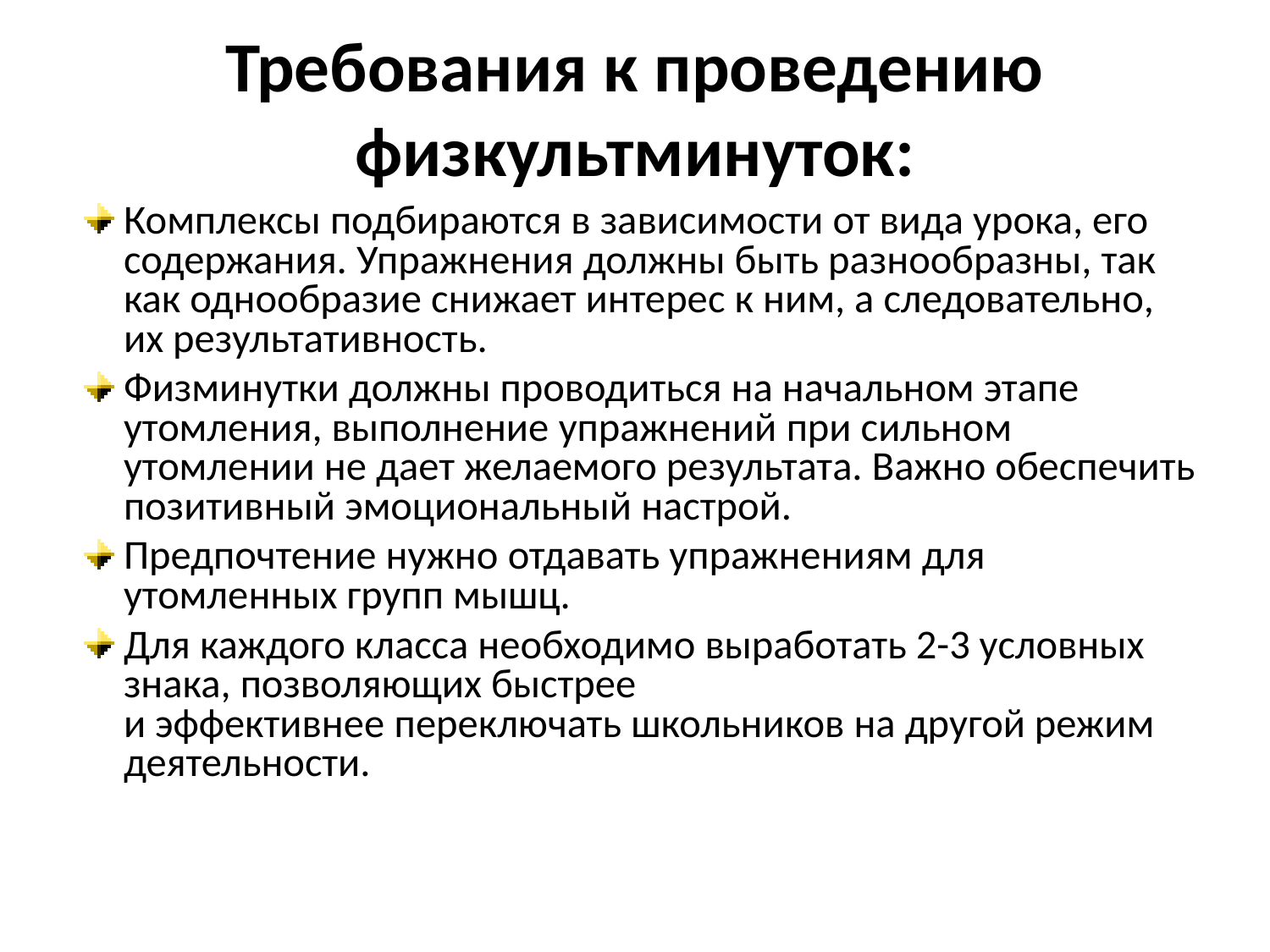

Требования к проведению физкультминуток:
Комплексы подбираются в зависимости от вида урока, его содержания. Упражнения должны быть разнообразны, так как однообразие снижает интерес к ним, а следовательно, их результативность.
Физминутки должны проводиться на начальном этапе утомления, выполнение упражнений при сильном утомлении не дает желаемого результата. Важно обеспечить позитивный эмоциональный настрой.
Предпочтение нужно отдавать упражнениям для  утомленных групп мышц.
Для каждого класса необходимо выработать 2-3 условных знака, позволяющих быстрее
и эффективнее переключать школьников на другой режим деятельности.